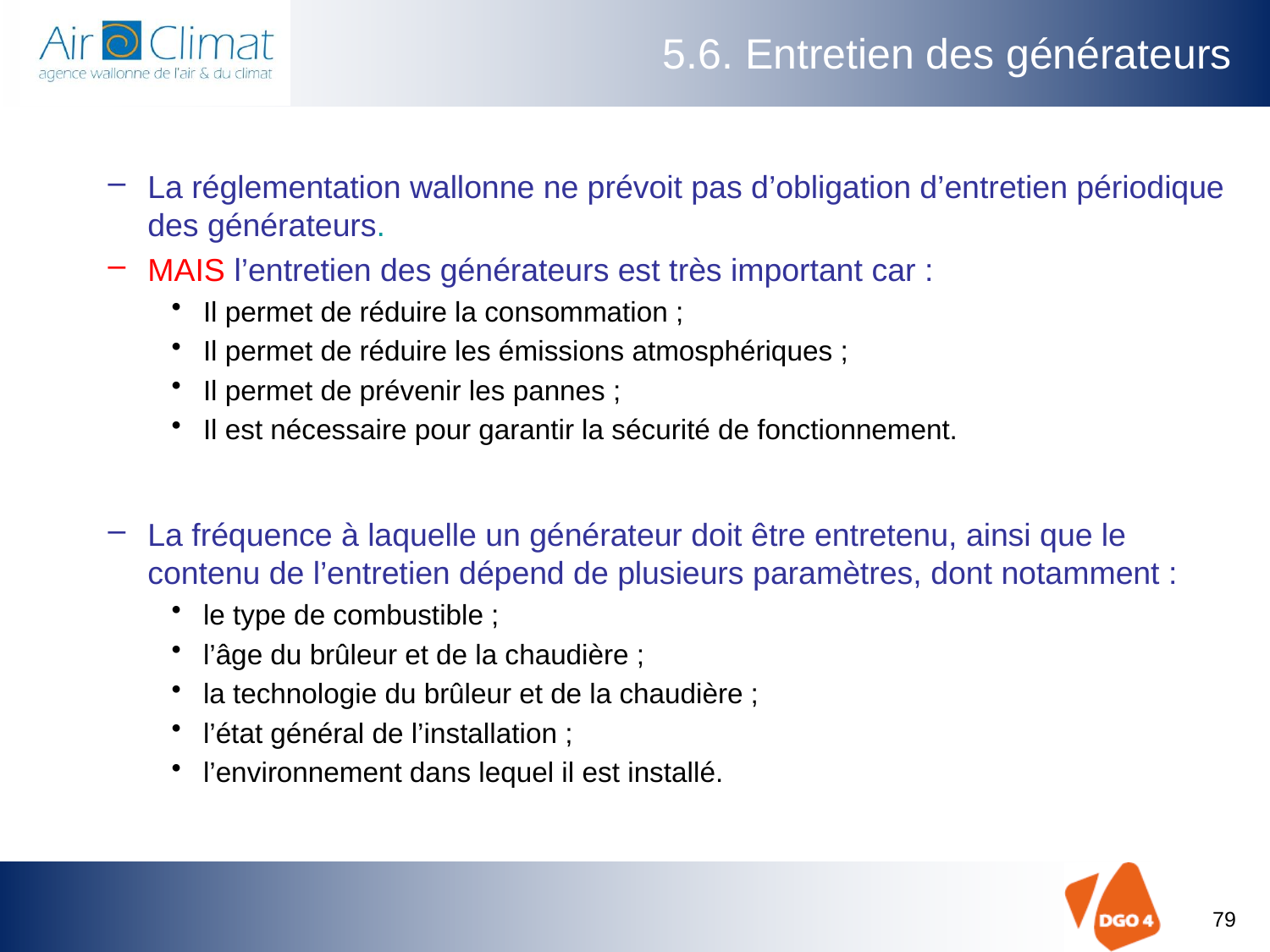

# 5.6. Entretien des générateurs

La réglementation wallonne ne prévoit pas d’obligation d’entretien périodique des générateurs.
MAIS l’entretien des générateurs est très important car :
Il permet de réduire la consommation ;
Il permet de réduire les émissions atmosphériques ;
Il permet de prévenir les pannes ;
Il est nécessaire pour garantir la sécurité de fonctionnement.

La fréquence à laquelle un générateur doit être entretenu, ainsi que le contenu de l’entretien dépend de plusieurs paramètres, dont notamment :
le type de combustible ;
l’âge du brûleur et de la chaudière ;
la technologie du brûleur et de la chaudière ;
l’état général de l’installation ;
l’environnement dans lequel il est installé.

79